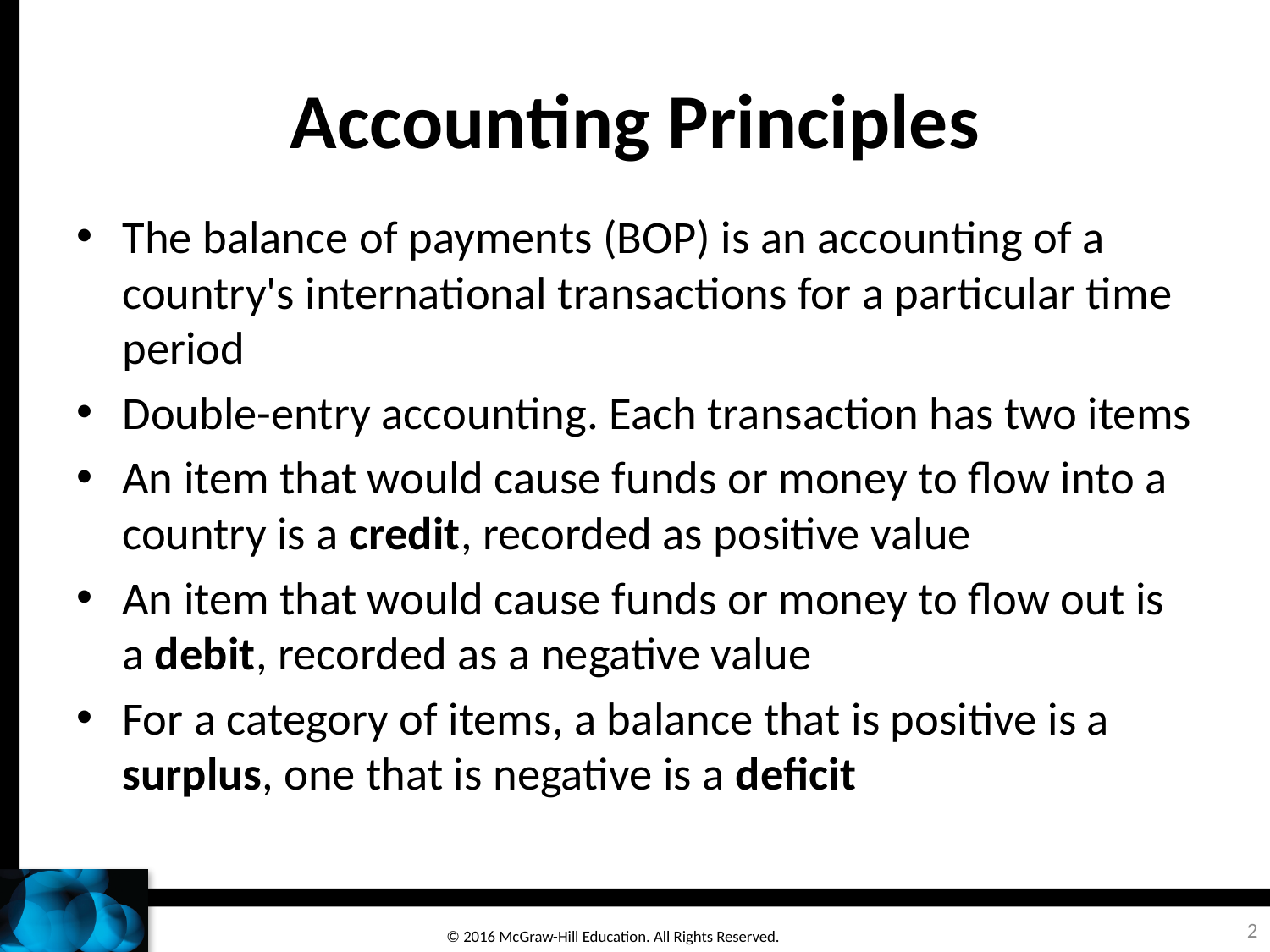

# Accounting Principles
The balance of payments (BOP) is an accounting of a country's international transactions for a particular time period
Double-entry accounting. Each transaction has two items
An item that would cause funds or money to flow into a country is a credit, recorded as positive value
An item that would cause funds or money to flow out is a debit, recorded as a negative value
For a category of items, a balance that is positive is a surplus, one that is negative is a deficit

2
© 2016 McGraw-Hill Education. All Rights Reserved.